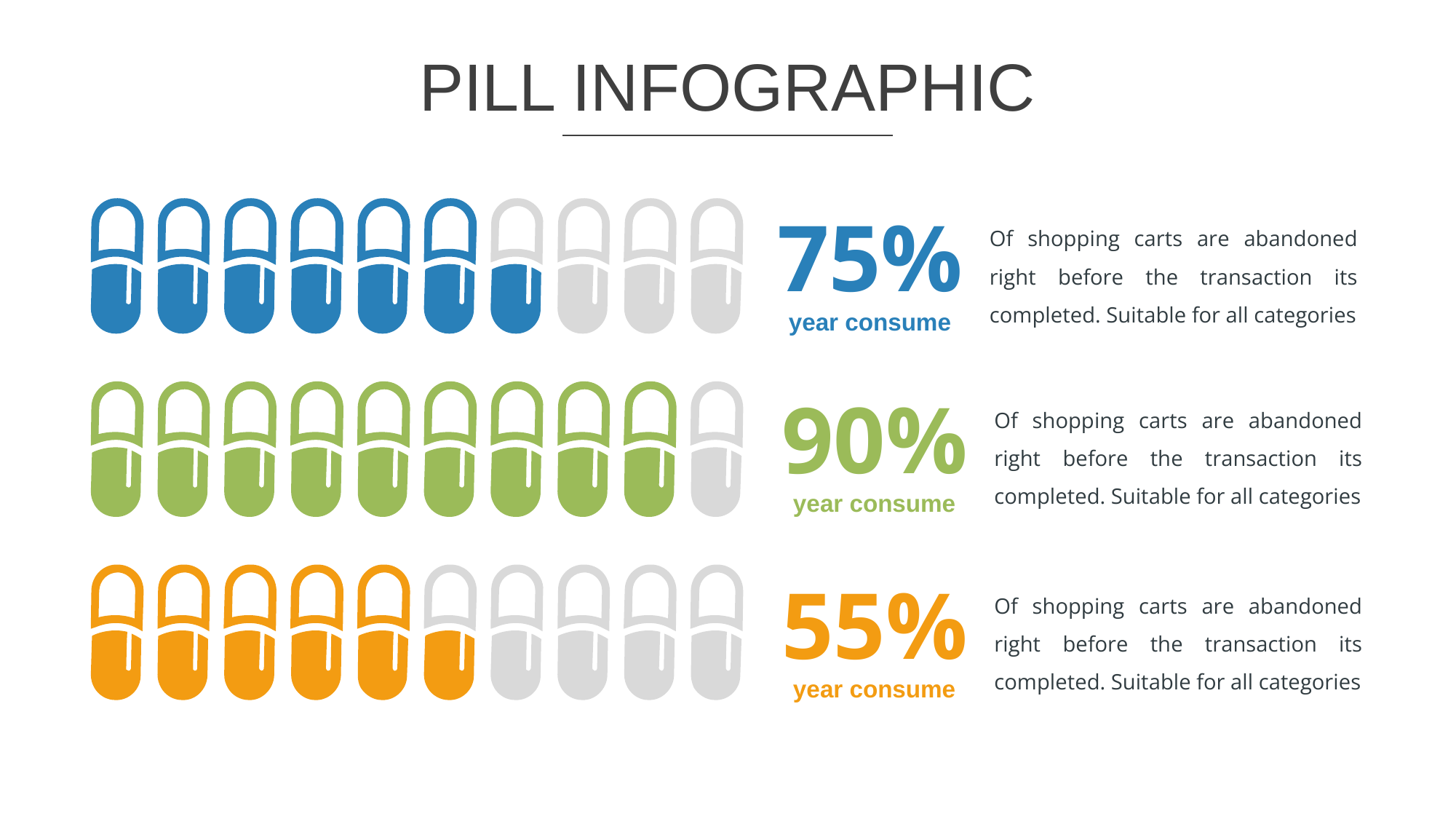

# PILL INFOGRAPHIC
75%

Of shopping carts are abandoned right before the transaction its completed. Suitable for all categories
year consume
90%

Of shopping carts are abandoned right before the transaction its completed. Suitable for all categories
year consume
55%

Of shopping carts are abandoned right before the transaction its completed. Suitable for all categories
year consume